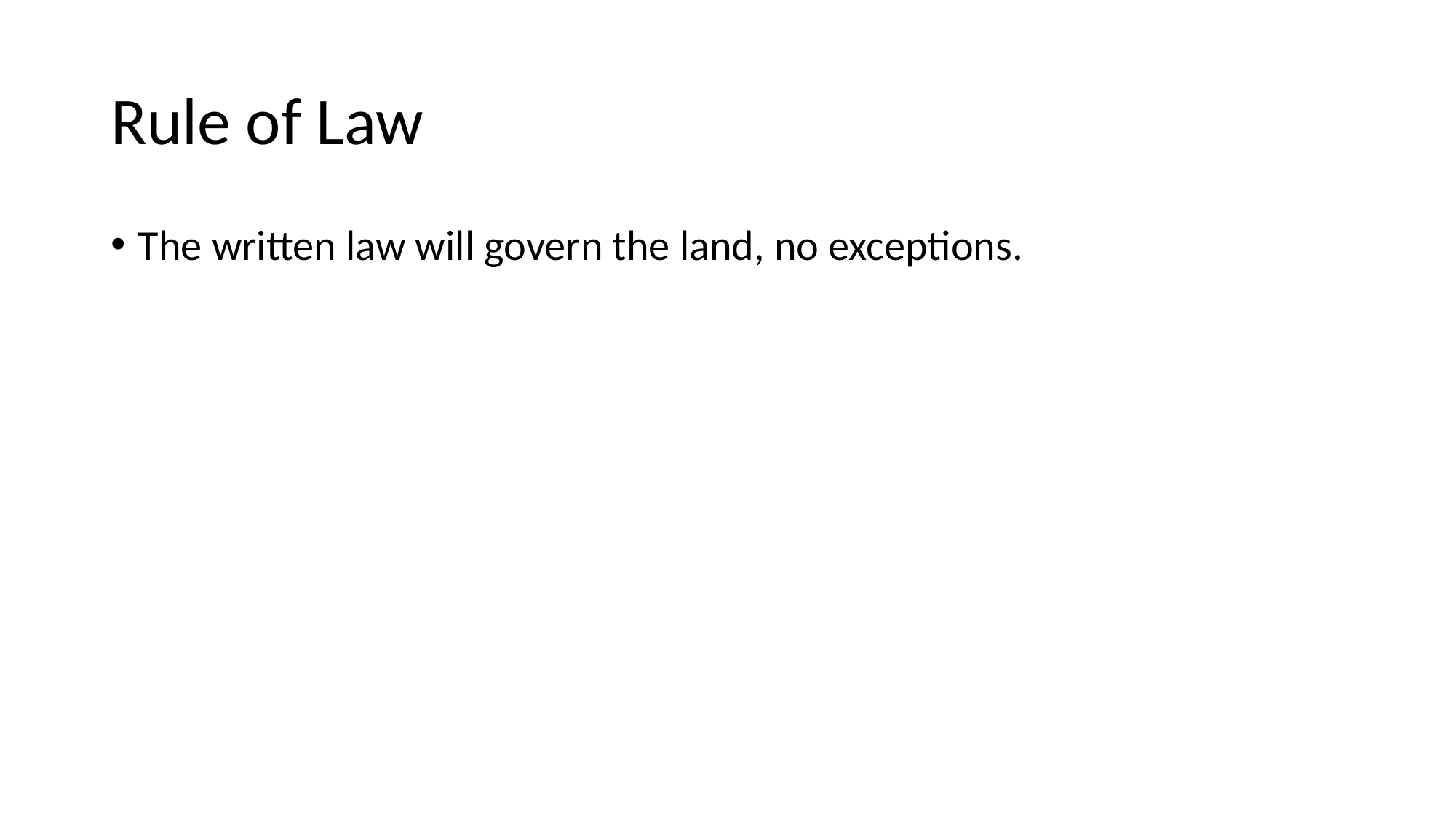

# Rule of Law
The written law will govern the land, no exceptions.